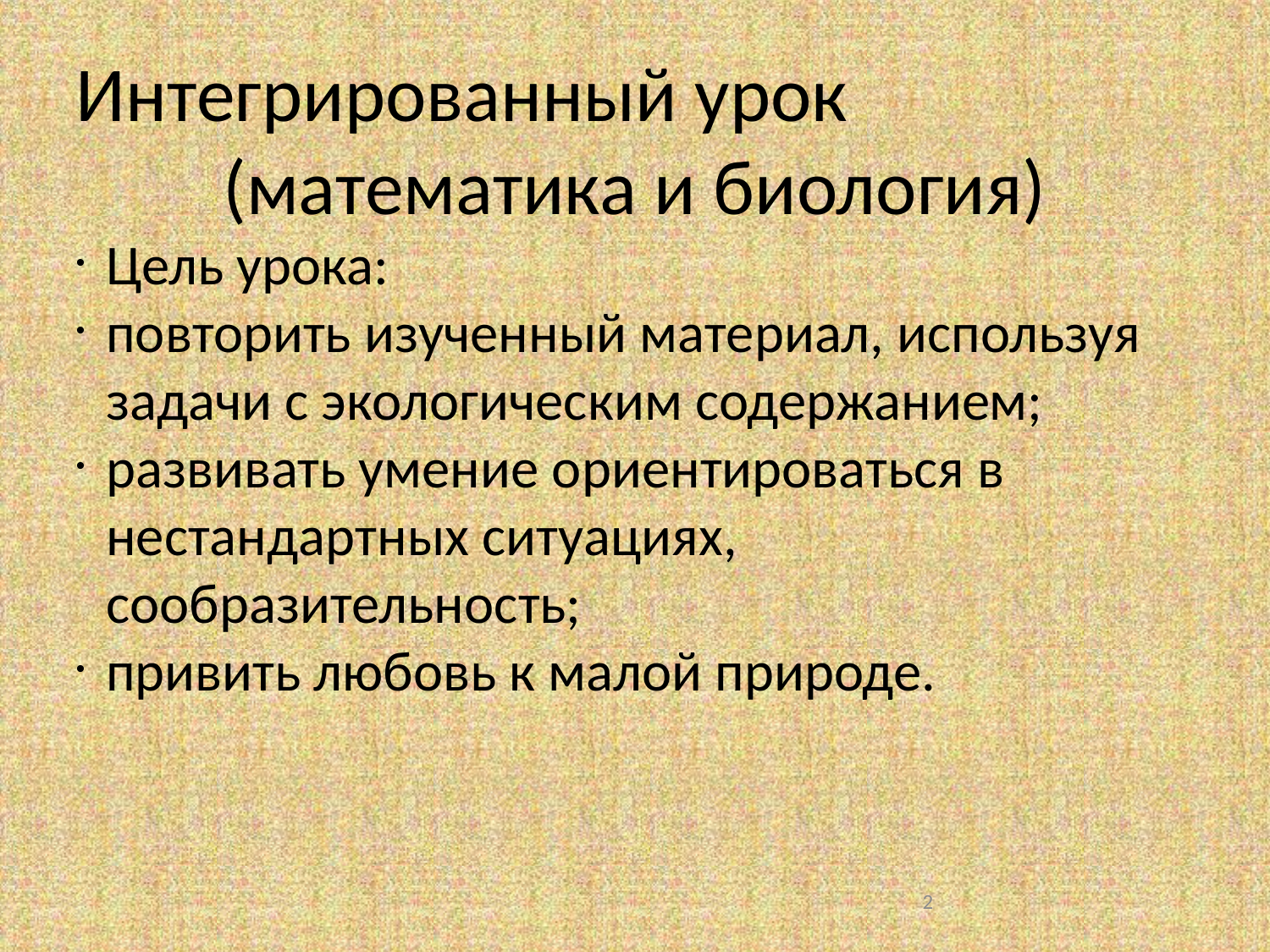

Интегрированный урок
(математика и биология)
Цель урока:
повторить изученный материал, используя задачи с экологическим содержанием;
развивать умение ориентироваться в нестандартных ситуациях, сообразительность;
привить любовь к малой природе.
2